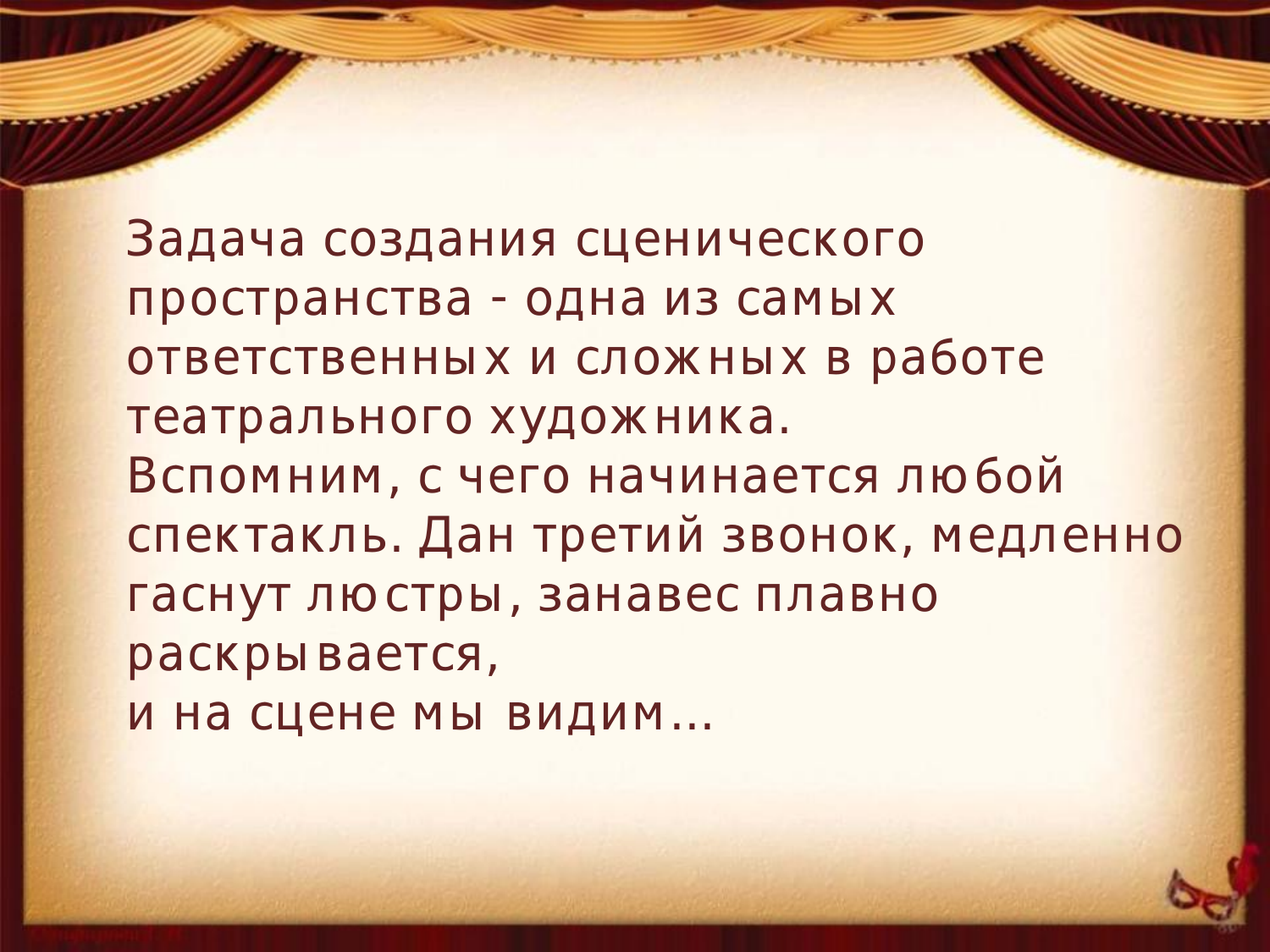

Задача создания сценического пространства - одна из самых ответственных и сложных в работе театрального художника.
Вспомним, с чего начинается любой спектакль. Дан третий звонок, медленно гаснут люстры, занавес плавно раскрывается,
и на сцене мы видим...